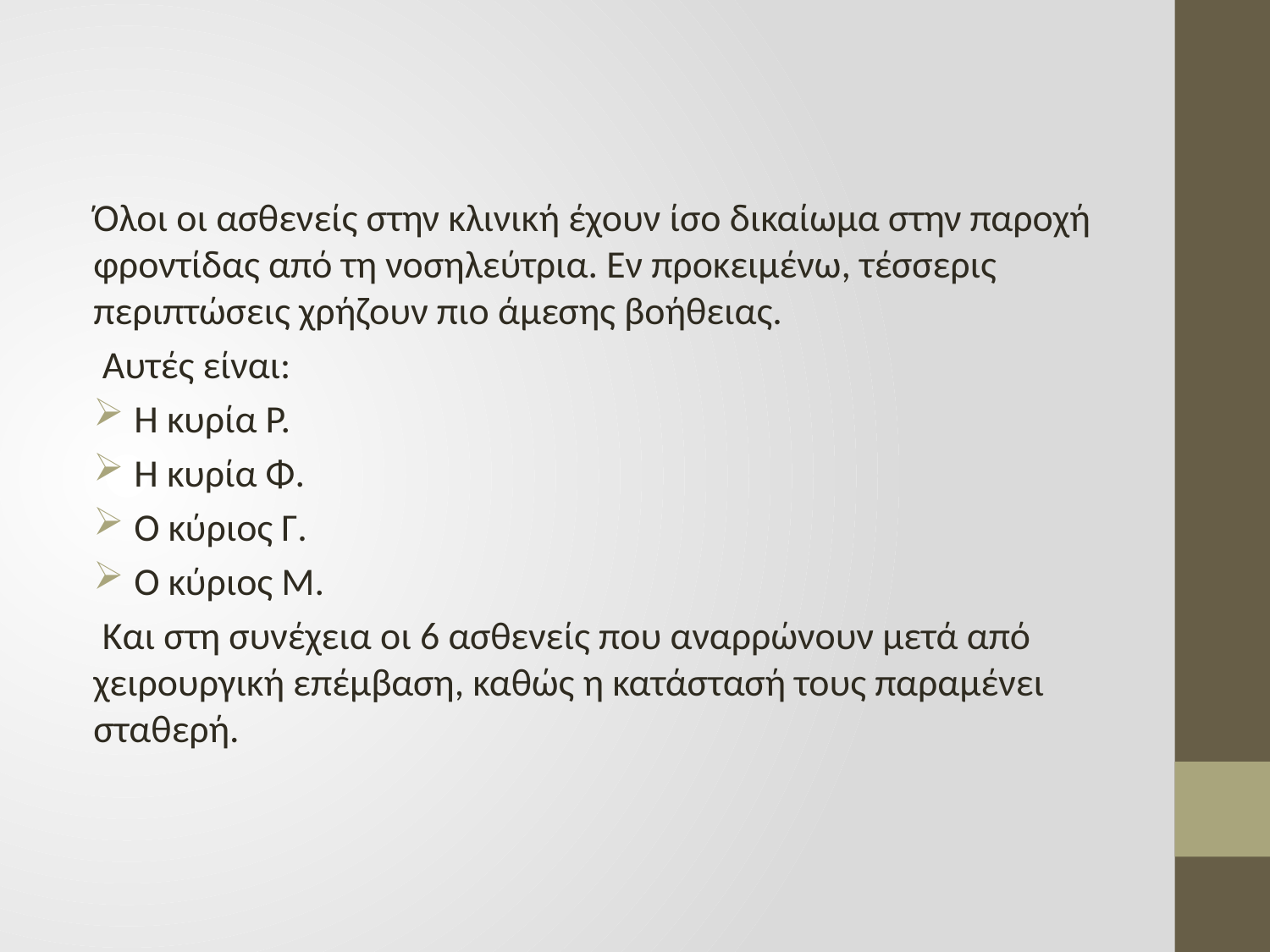

Όλοι οι ασθενείς στην κλινική έχουν ίσο δικαίωμα στην παροχή φροντίδας από τη νοσηλεύτρια. Εν προκειμένω, τέσσερις περιπτώσεις χρήζουν πιο άμεσης βοήθειας.
 Αυτές είναι:
 Η κυρία Ρ.
 Η κυρία Φ.
 Ο κύριος Γ.
 Ο κύριος Μ.
 Και στη συνέχεια οι 6 ασθενείς που αναρρώνουν μετά από χειρουργική επέμβαση, καθώς η κατάστασή τους παραμένει σταθερή.